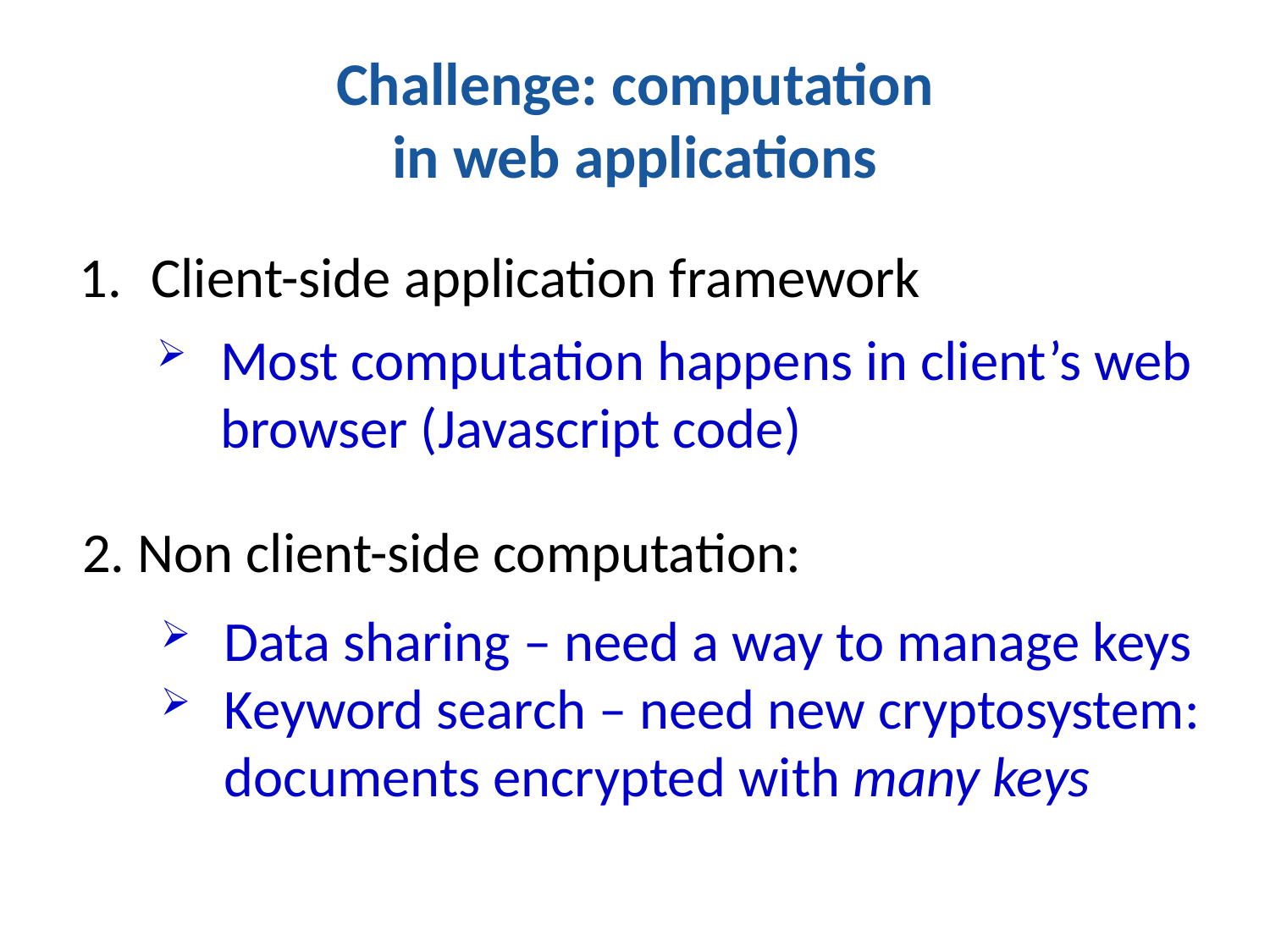

# Challenge: computation in web applications
Client-side application framework
Most computation happens in client’s web browser (Javascript code)

2. Non client-side computation:
Data sharing – need a way to manage keys
Keyword search – need new cryptosystem: documents encrypted with many keys